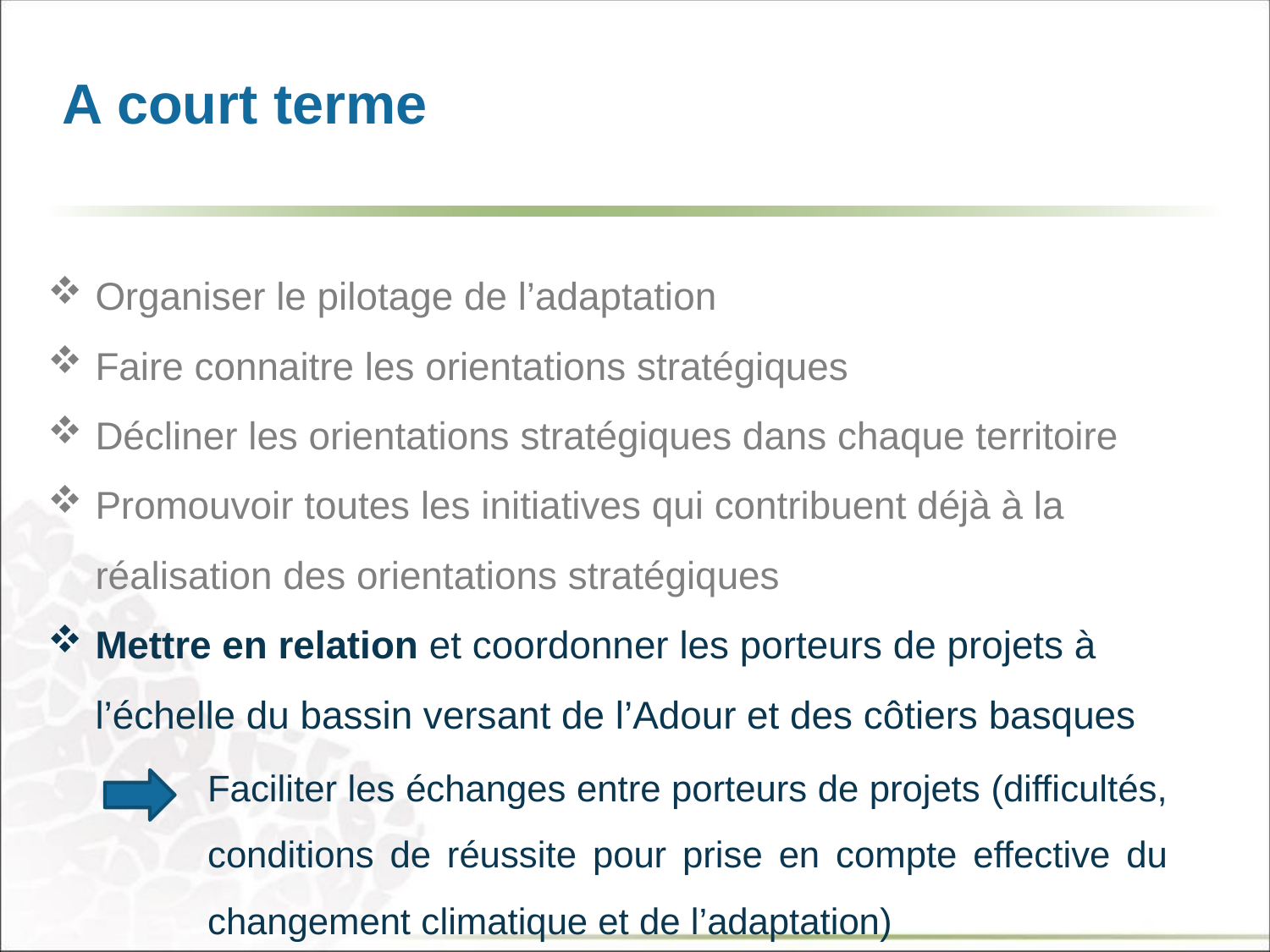

# A court terme
Organiser le pilotage de l’adaptation
Faire connaitre les orientations stratégiques
Décliner les orientations stratégiques dans chaque territoire
Promouvoir toutes les initiatives qui contribuent déjà à la réalisation des orientations stratégiques
Mettre en relation et coordonner les porteurs de projets à l’échelle du bassin versant de l’Adour et des côtiers basques
Faciliter les échanges entre porteurs de projets (difficultés, conditions de réussite pour prise en compte effective du changement climatique et de l’adaptation)